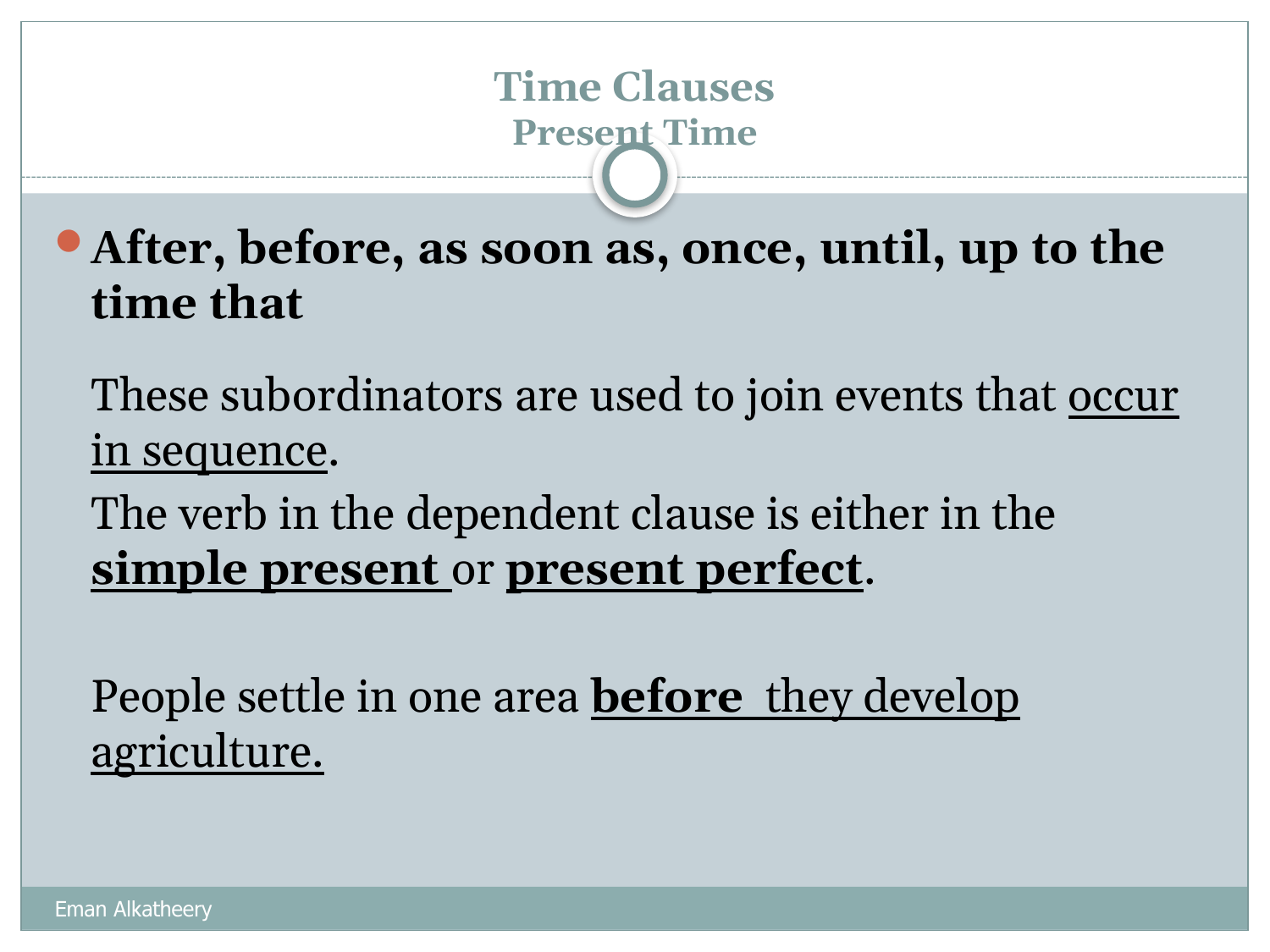

# Time Clauses Present Time
After, before, as soon as, once, until, up to the time that

	These subordinators are used to join events that occur in sequence.
	The verb in the dependent clause is either in the simple present or present perfect.

	People settle in one area before  they develop agriculture.

Eman Alkatheery